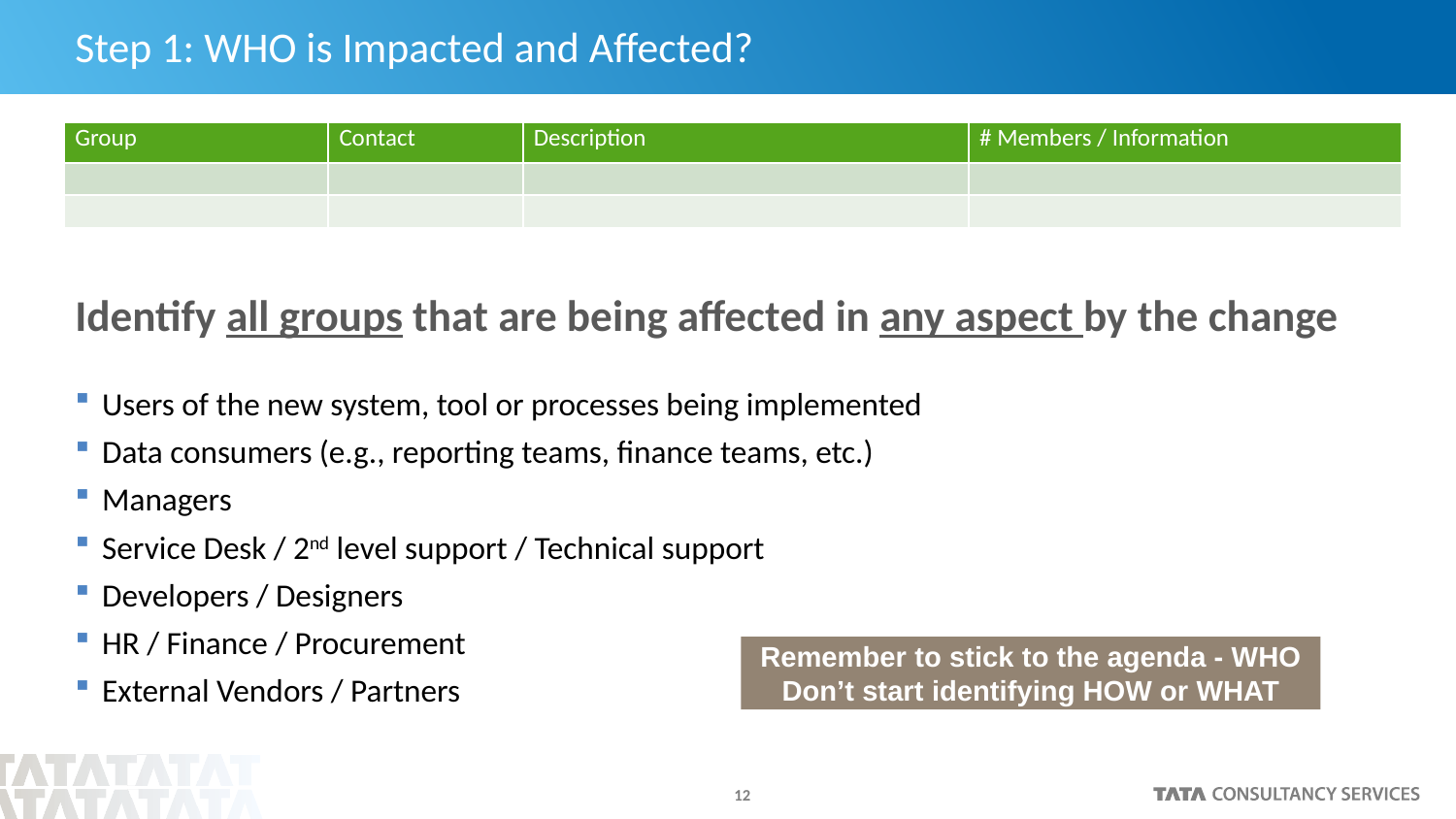

# Step 1: WHO is Impacted and Affected?
| Group | Contact | Description | # Members / Information |
| --- | --- | --- | --- |
|  |  |  |  |
|  |  |  |  |
Identify all groups that are being affected in any aspect by the change

Users of the new system, tool or processes being implemented
Data consumers (e.g., reporting teams, finance teams, etc.)
Managers
Service Desk / 2nd level support / Technical support
Developers / Designers
HR / Finance / Procurement
External Vendors / Partners
Remember to stick to the agenda - WHO Don’t start identifying HOW or WHAT